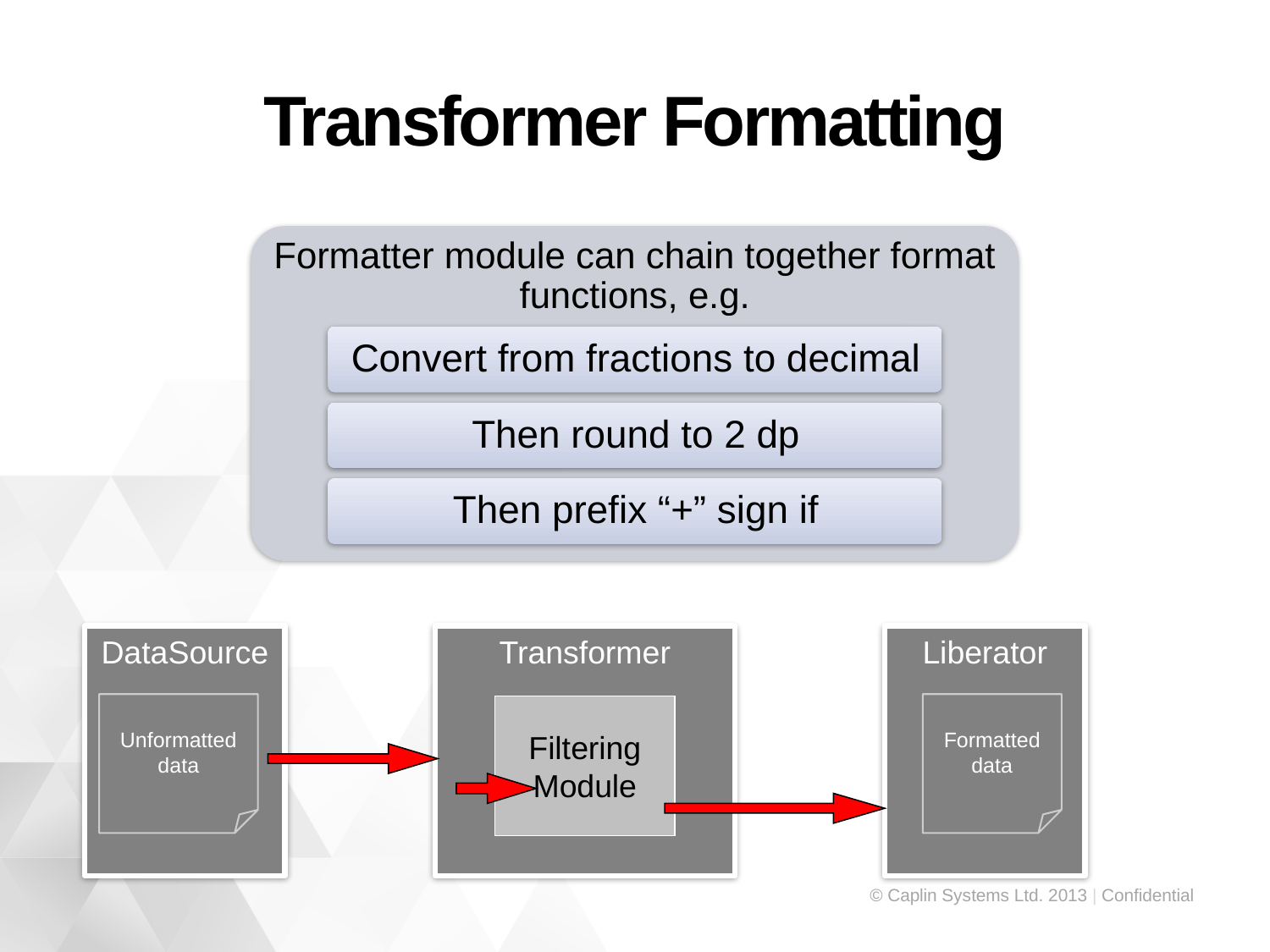

# Transformer Formatting
Formatter module can chain together format functions, e.g.
Convert from fractions to decimal
Then round to 2 dp
Then prefix “+” sign if
DataSource
Transformer
Liberator
Unformatted data
Formatted data
Filtering
Module